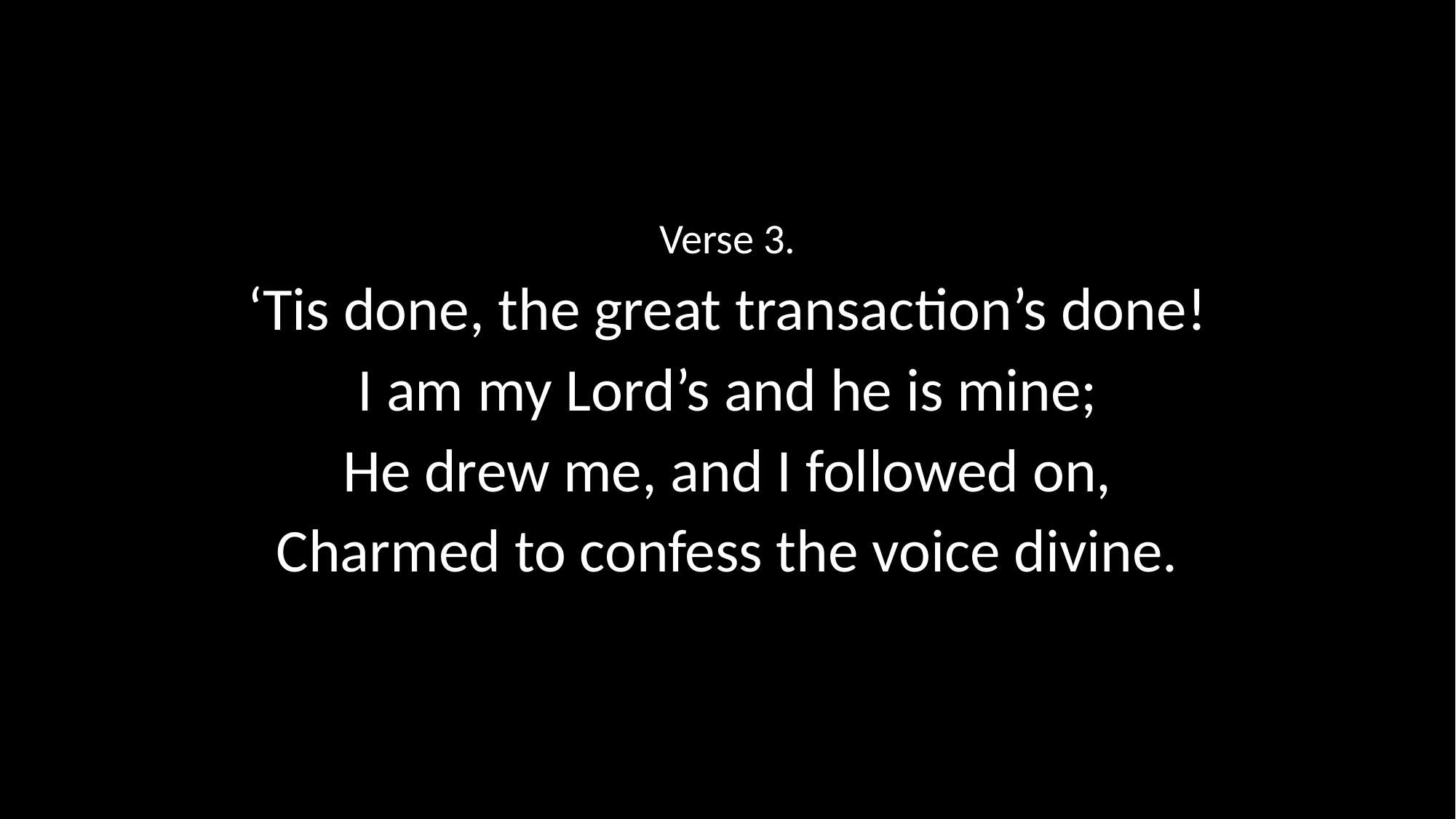

Verse 3.
‘Tis done, the great transaction’s done!
I am my Lord’s and he is mine;
He drew me, and I followed on,
Charmed to confess the voice divine.